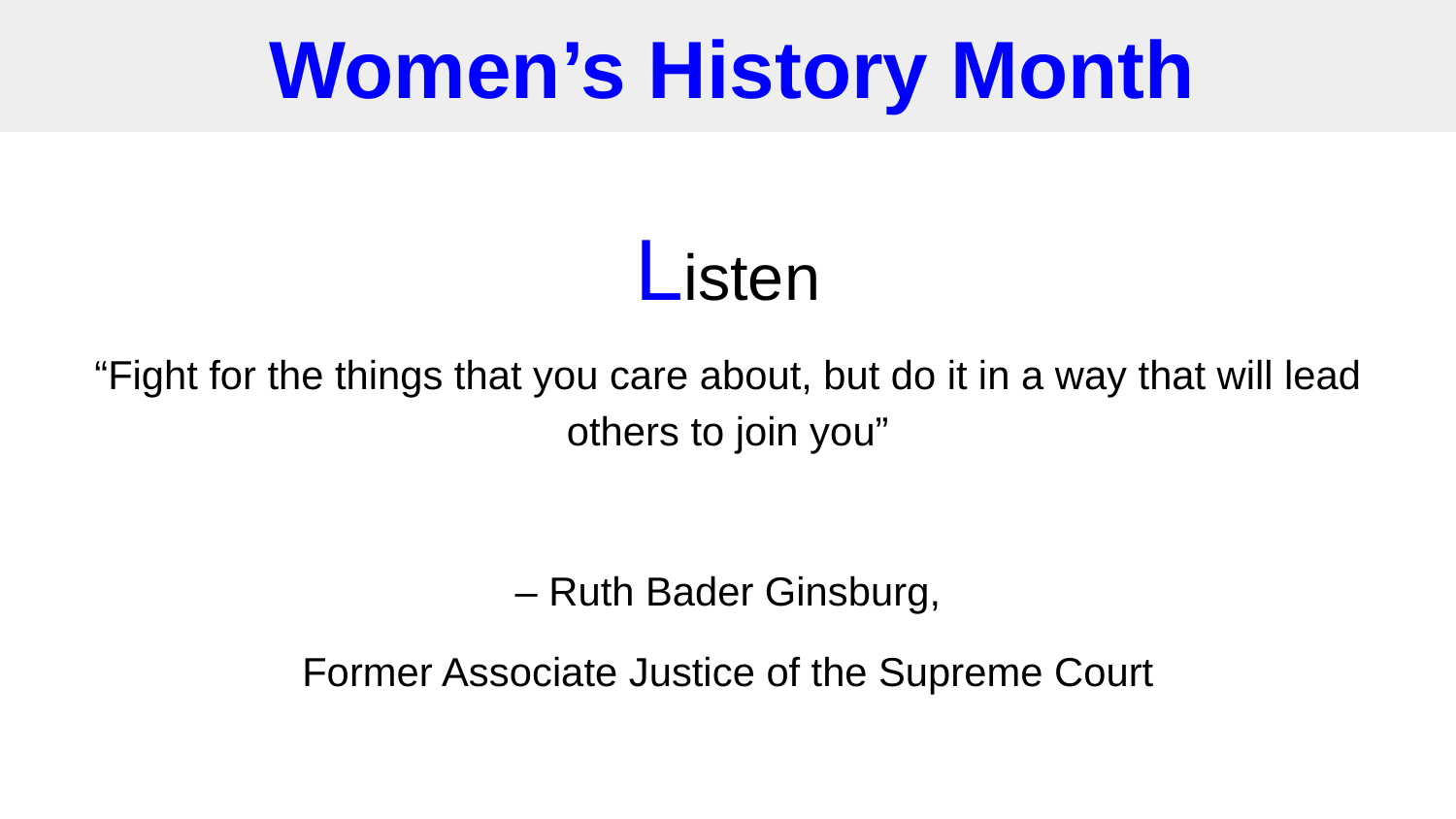

# Women’s History Month
Listen
“Fight for the things that you care about, but do it in a way that will lead others to join you”

– Ruth Bader Ginsburg,
Former Associate Justice of the Supreme Court